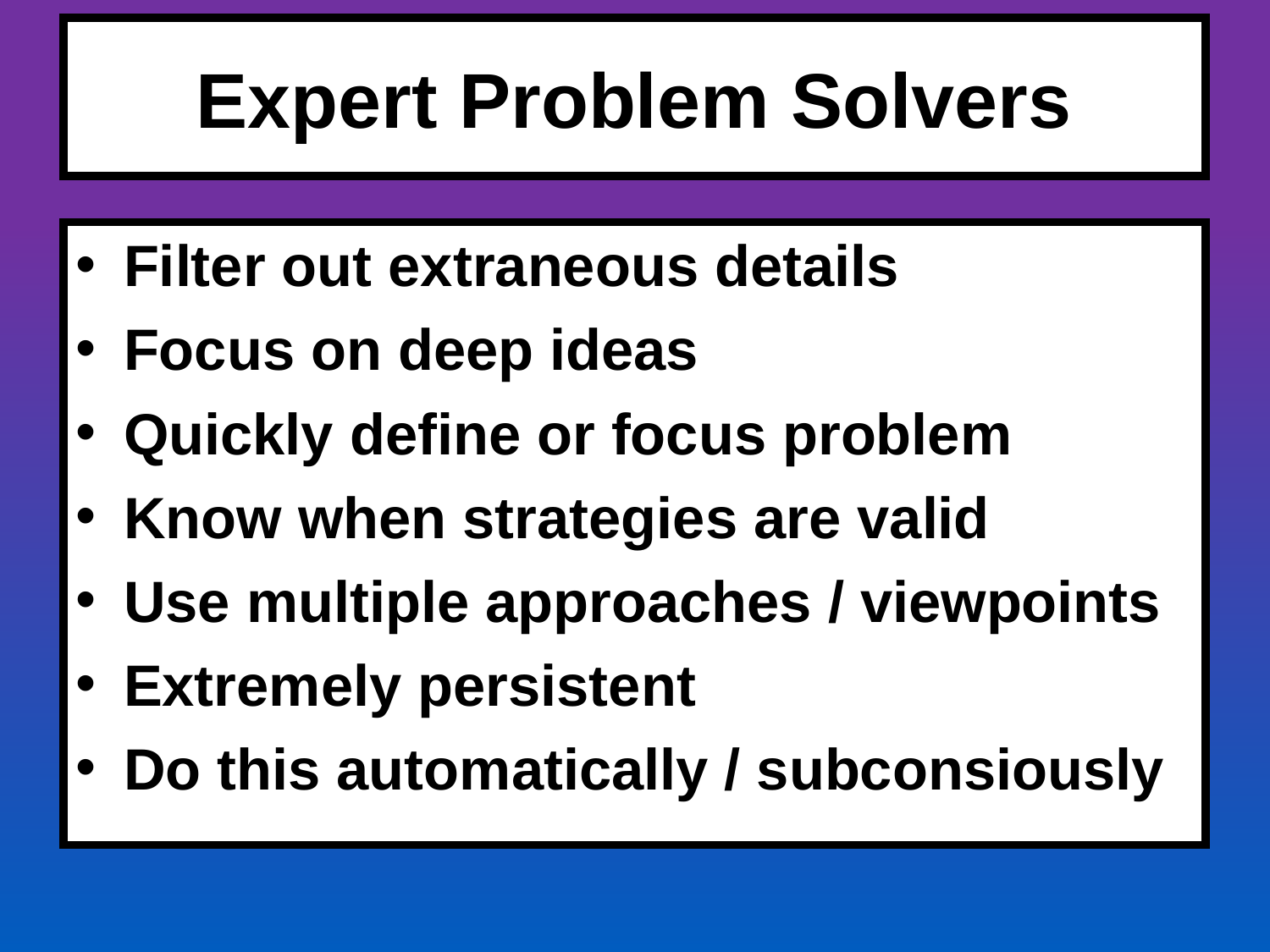

# Expert Problem Solvers
Filter out extraneous details
Focus on deep ideas
Quickly define or focus problem
Know when strategies are valid
Use multiple approaches / viewpoints
Extremely persistent
Do this automatically / subconsiously